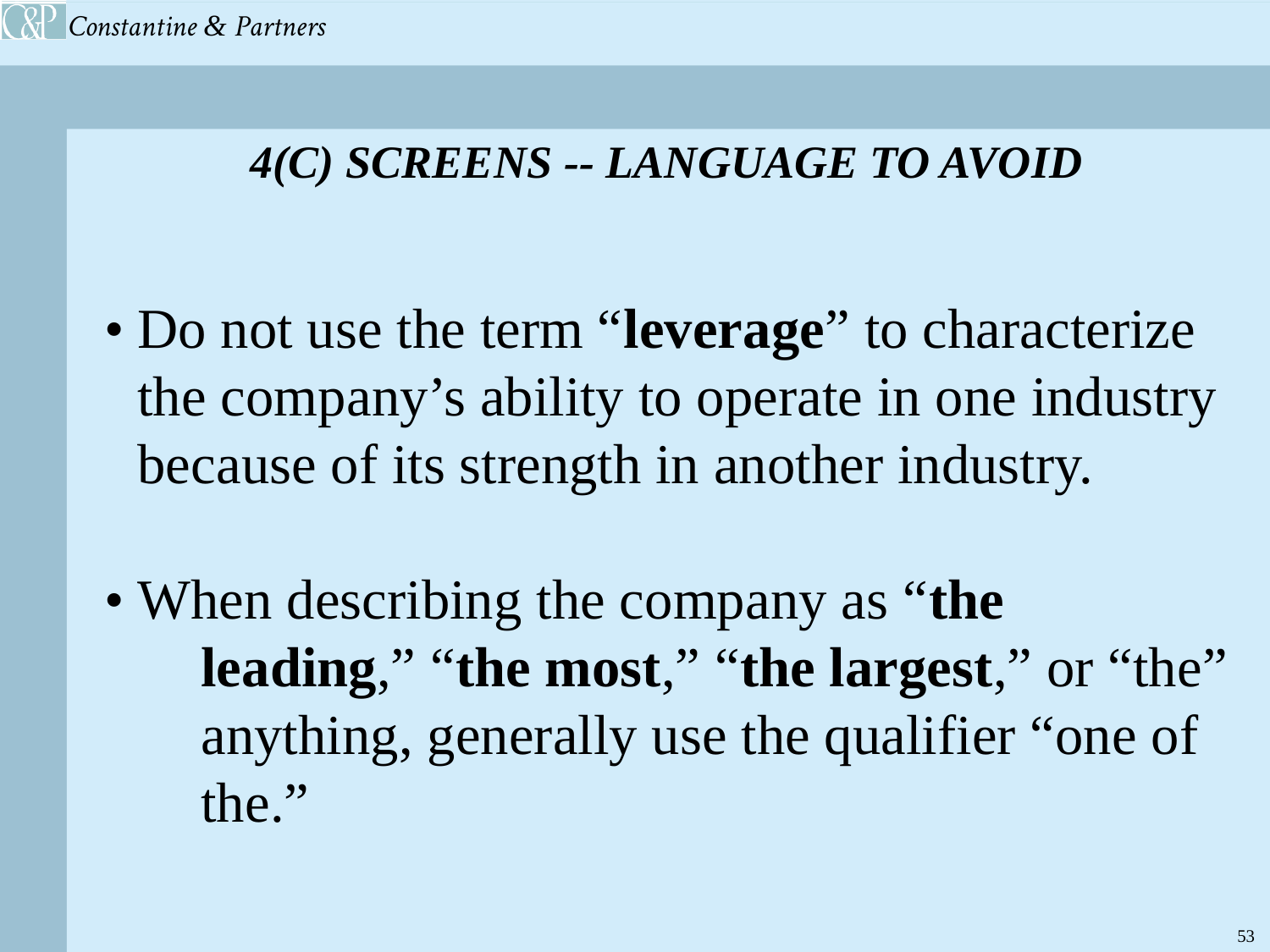

4(C) SCREENS -- LANGUAGE TO AVOID
•	Do not use the term “leverage” to characterize 		the company’s ability to operate in one industry 		because of its strength in another industry.

•	When describing the company as “the   				leading,” “the most,” “the largest,” or “the” 			anything, generally use the qualifier “one of 			the.”